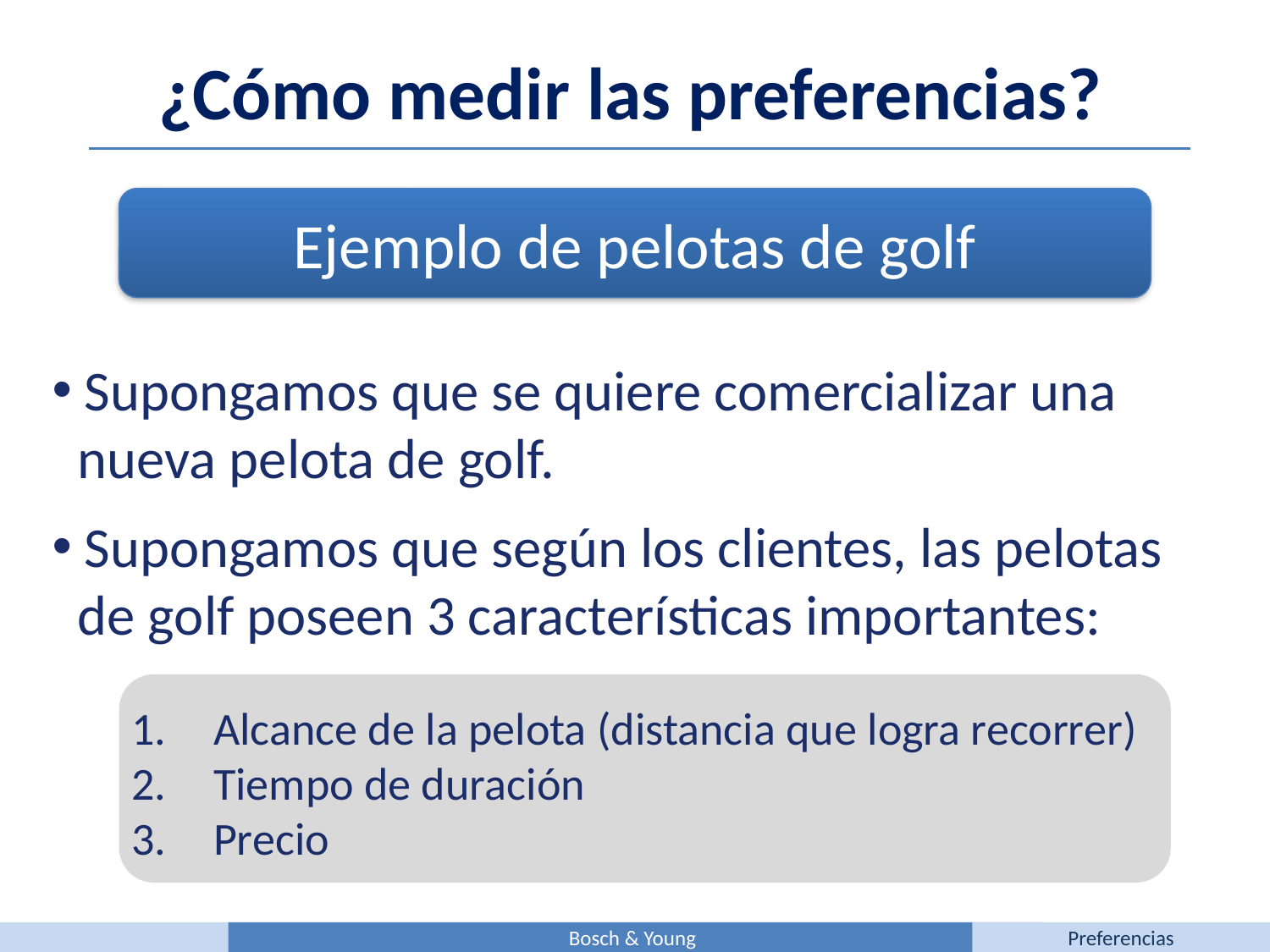

¿Cómo medir las preferencias?
Ejemplo de pelotas de golf
 Supongamos que se quiere comercializar una
  nueva pelota de golf.

 Supongamos que según los clientes, las pelotas
  de golf poseen 3 características importantes:

 Alcance de la pelota (distancia que logra recorrer)
 Tiempo de duración
 Precio

Bosch & Young
Preferencias